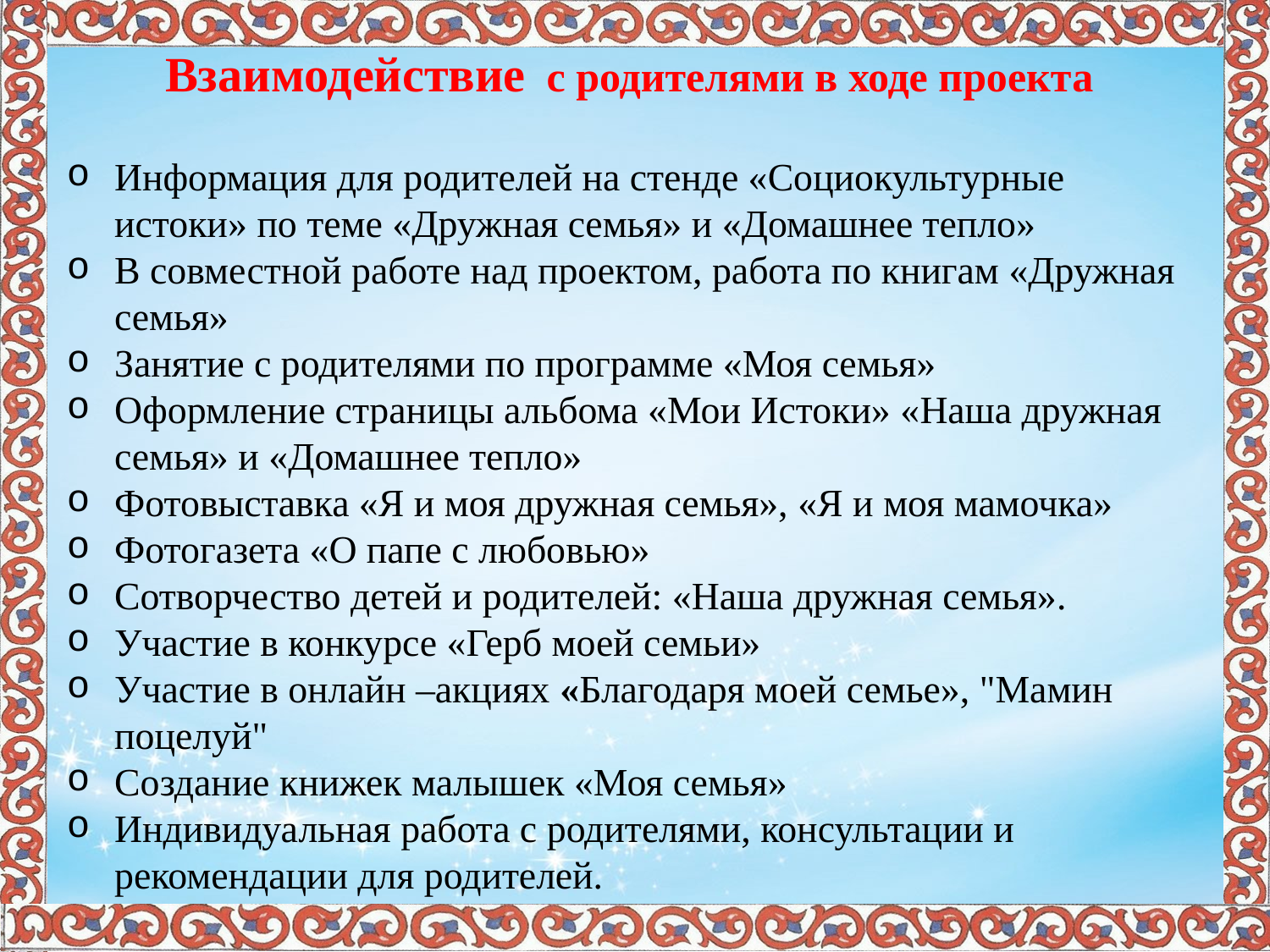

Взаимодействие  с родителями в ходе проекта

Информация для родителей на стенде «Социокультурные истоки» по теме «Дружная семья» и «Домашнее тепло»
В совместной работе над проектом, работа по книгам «Дружная семья»
Занятие с родителями по программе «Моя семья»
Оформление страницы альбома «Мои Истоки» «Наша дружная семья» и «Домашнее тепло»
Фотовыставка «Я и моя дружная семья», «Я и моя мамочка»
Фотогазета «О папе с любовью»
Сотворчество детей и родителей: «Наша дружная семья».
Участие в конкурсе «Герб моей семьи»
Участие в онлайн –акциях «Благодаря моей семье», "Мамин поцелуй"
Создание книжек малышек «Моя семья»
Индивидуальная работа с родителями, консультации и рекомендации для родителей.